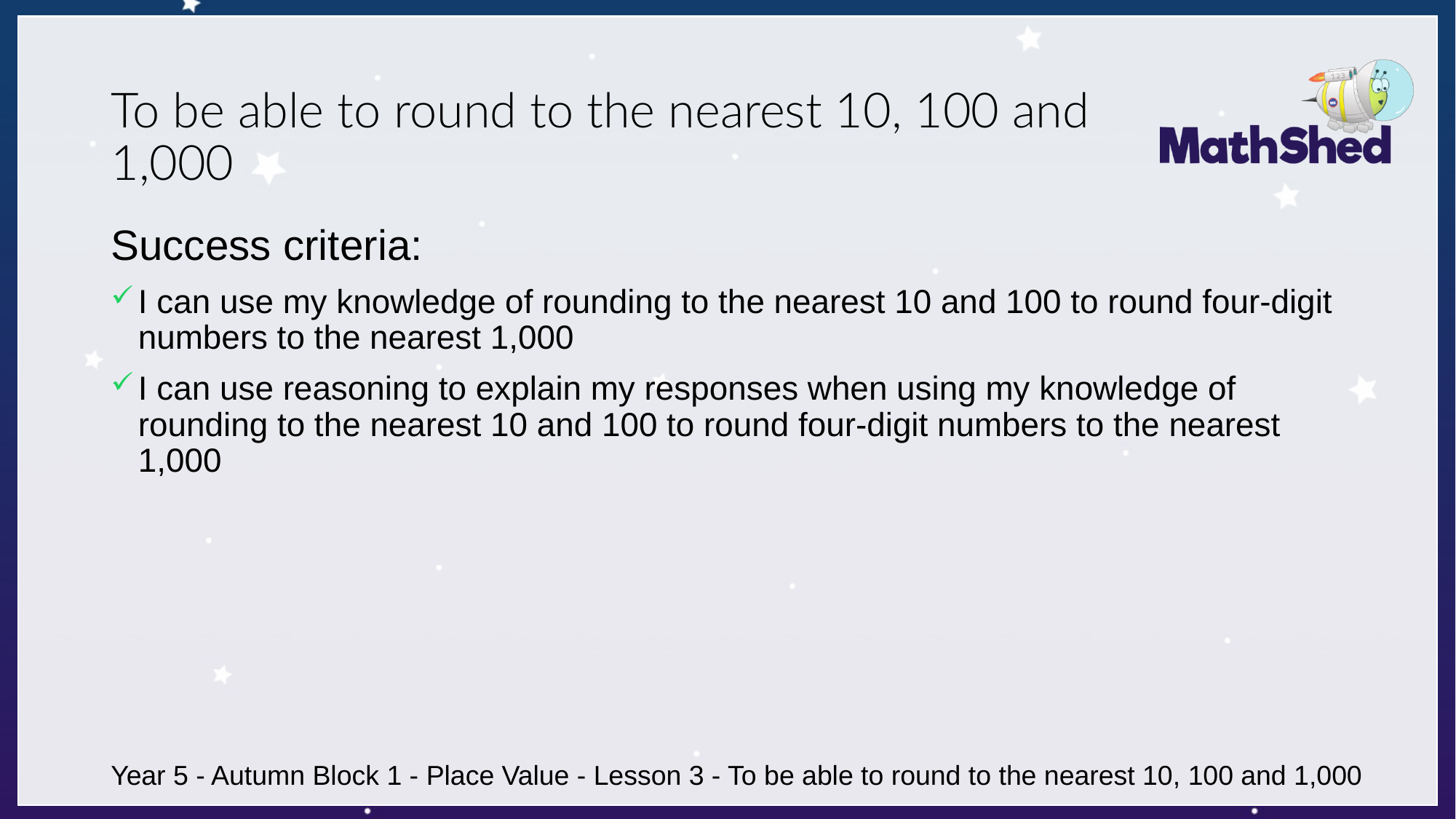

# To be able to round to the nearest 10, 100 and 1,000
Success criteria:
I can use my knowledge of rounding to the nearest 10 and 100 to round four-digit numbers to the nearest 1,000
I can use reasoning to explain my responses when using my knowledge of rounding to the nearest 10 and 100 to round four-digit numbers to the nearest 1,000

Year 5 - Autumn Block 1 - Place Value - Lesson 3 - To be able to round to the nearest 10, 100 and 1,000